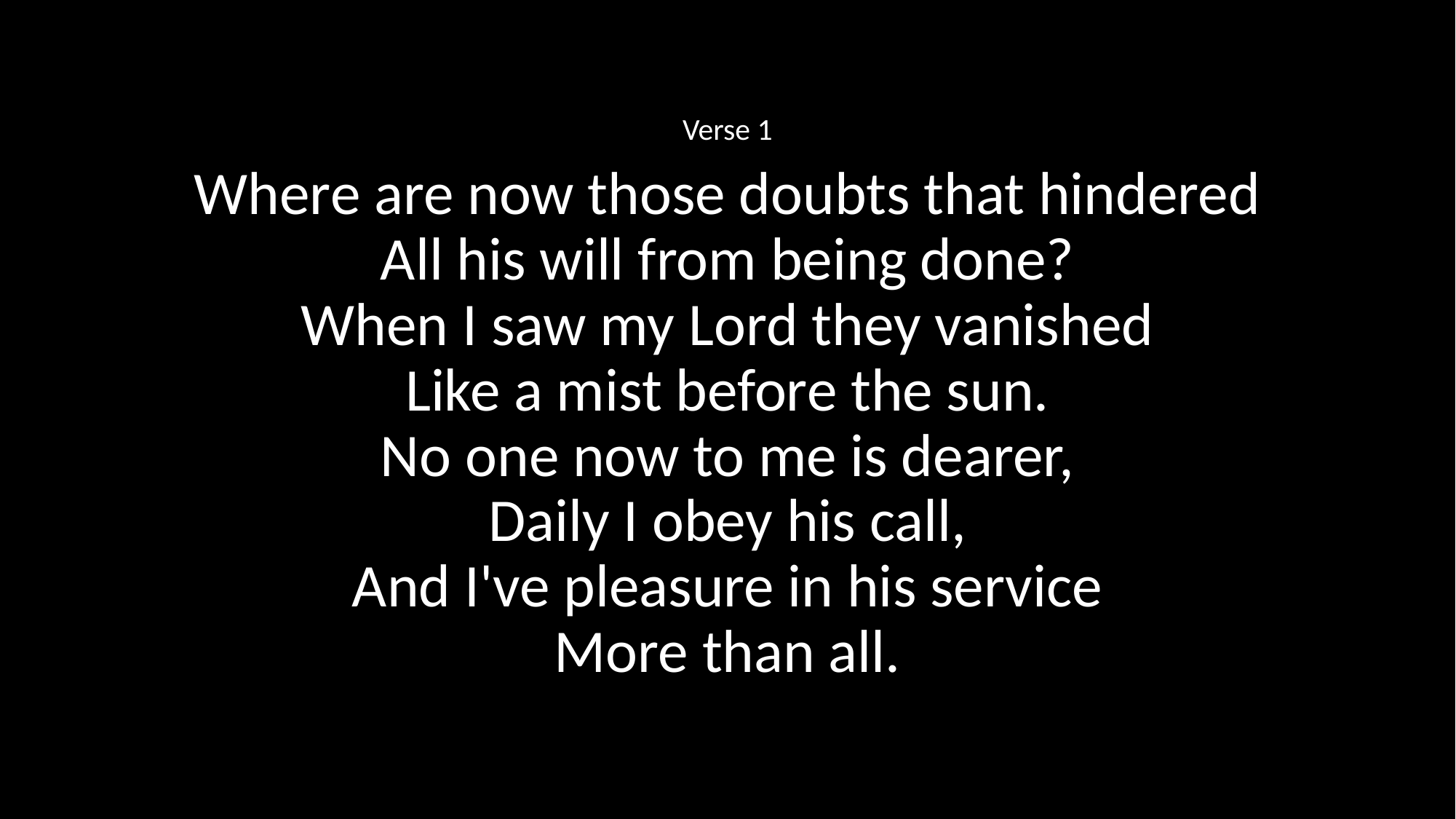

Verse 1
Where are now those doubts that hindered
All his will from being done?
When I saw my Lord they vanished
Like a mist before the sun.
No one now to me is dearer,
Daily I obey his call,
And I've pleasure in his service
More than all.